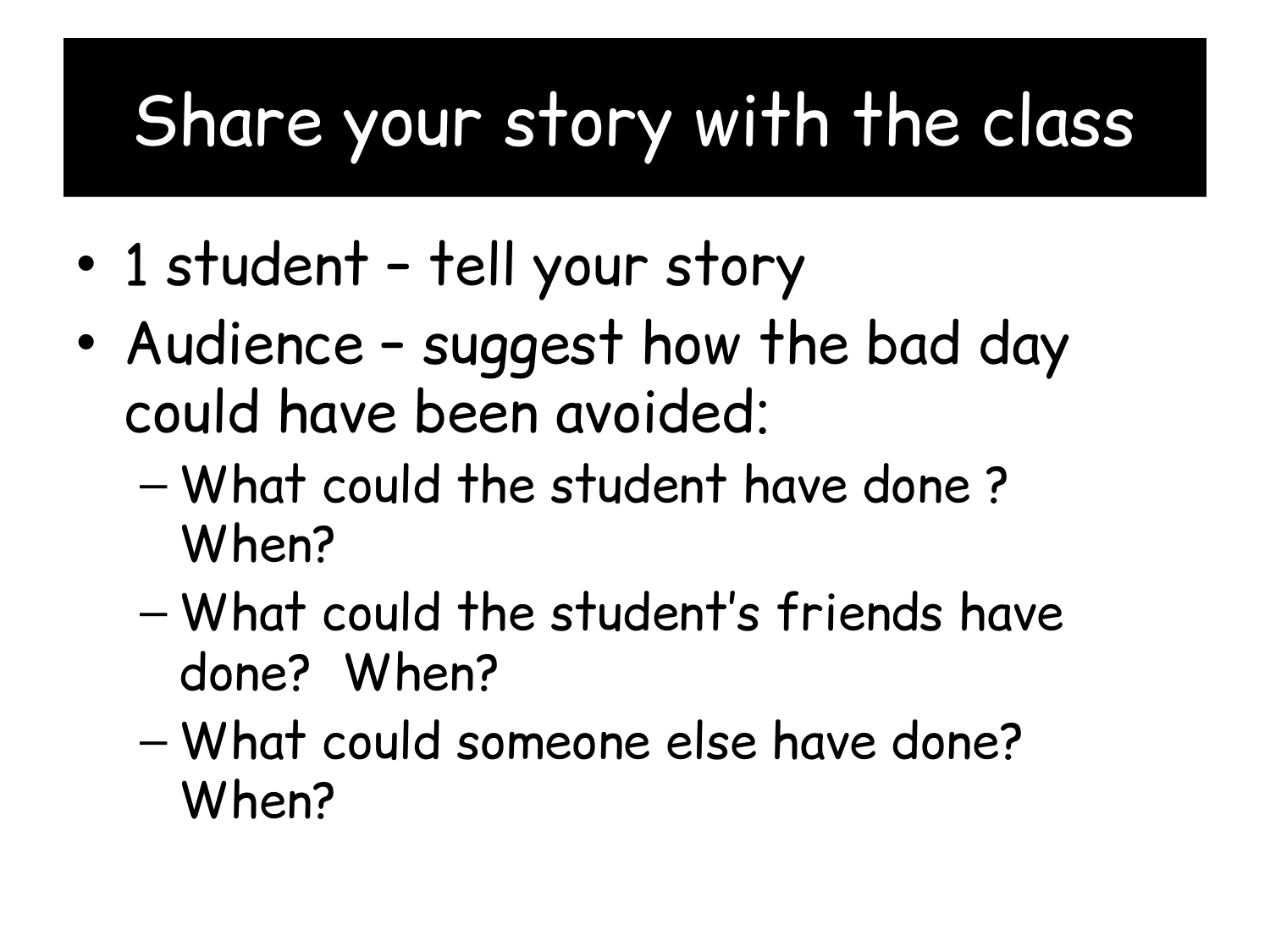

# Share your story with the class
1 student – tell your story
Audience – suggest how the bad day could have been avoided:
What could the student have done ?  When?
What could the student’s friends have done?  When?
What could someone else have done?  When?